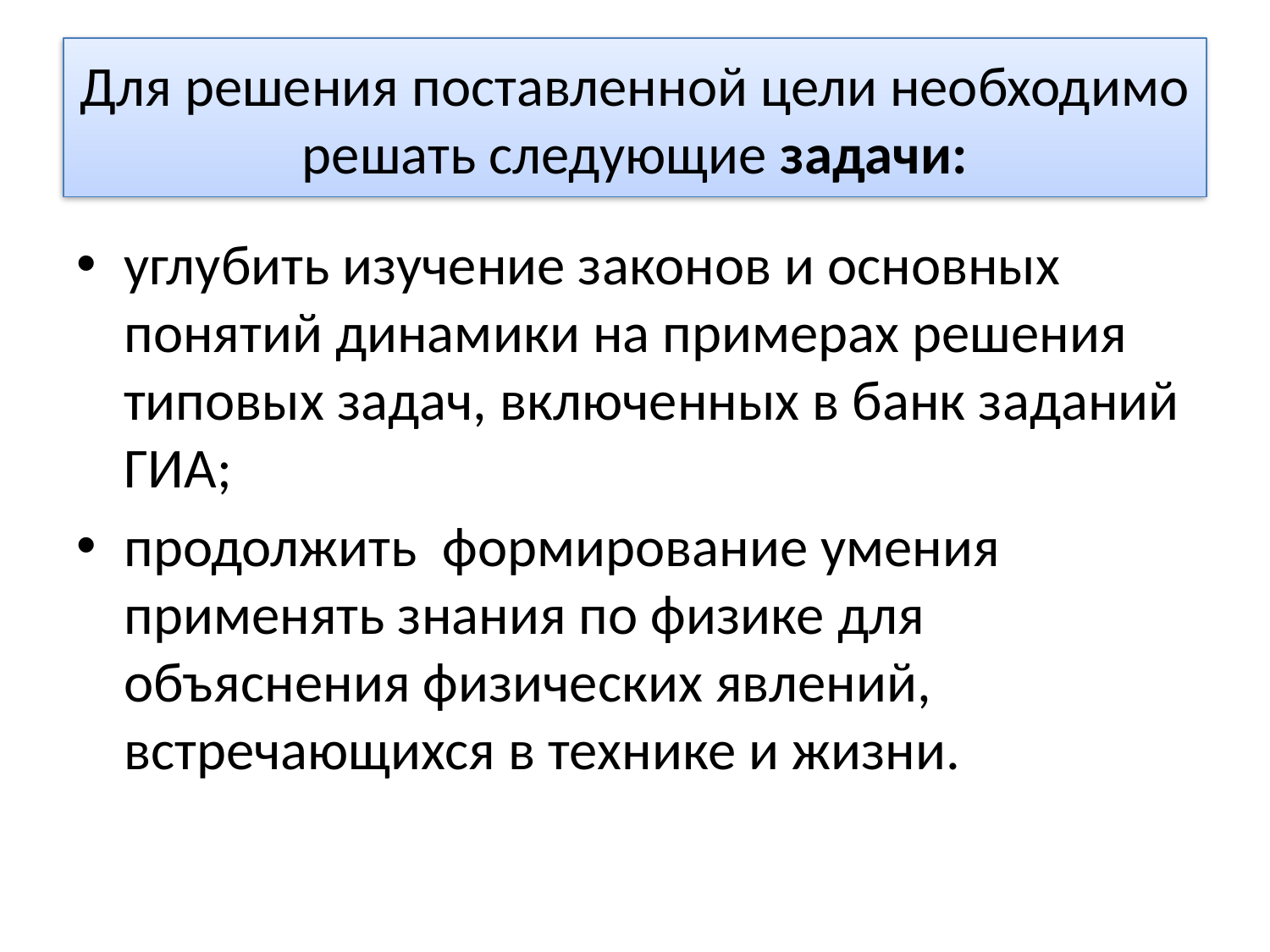

# Для решения поставленной цели необходимо решать следующие задачи:
углубить изучение законов и основных понятий динамики на примерах решения типовых задач, включенных в банк заданий ГИА;
продолжить  формирование умения применять знания по физике для объяснения физических явлений, встречающихся в технике и жизни.